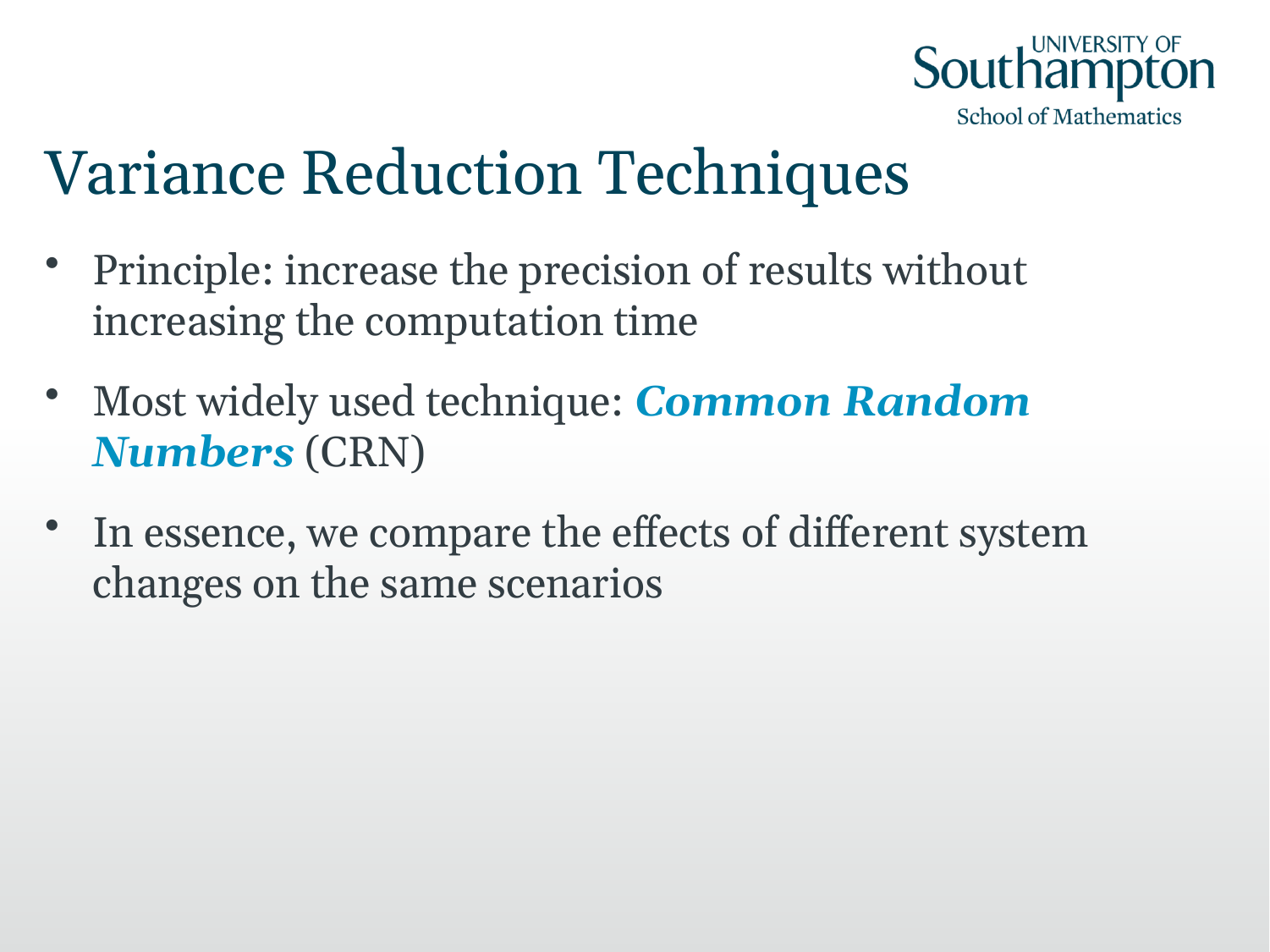

# Variance Reduction Techniques
Principle: increase the precision of results without increasing the computation time
Most widely used technique: Common Random Numbers (CRN)
In essence, we compare the effects of different system changes on the same scenarios